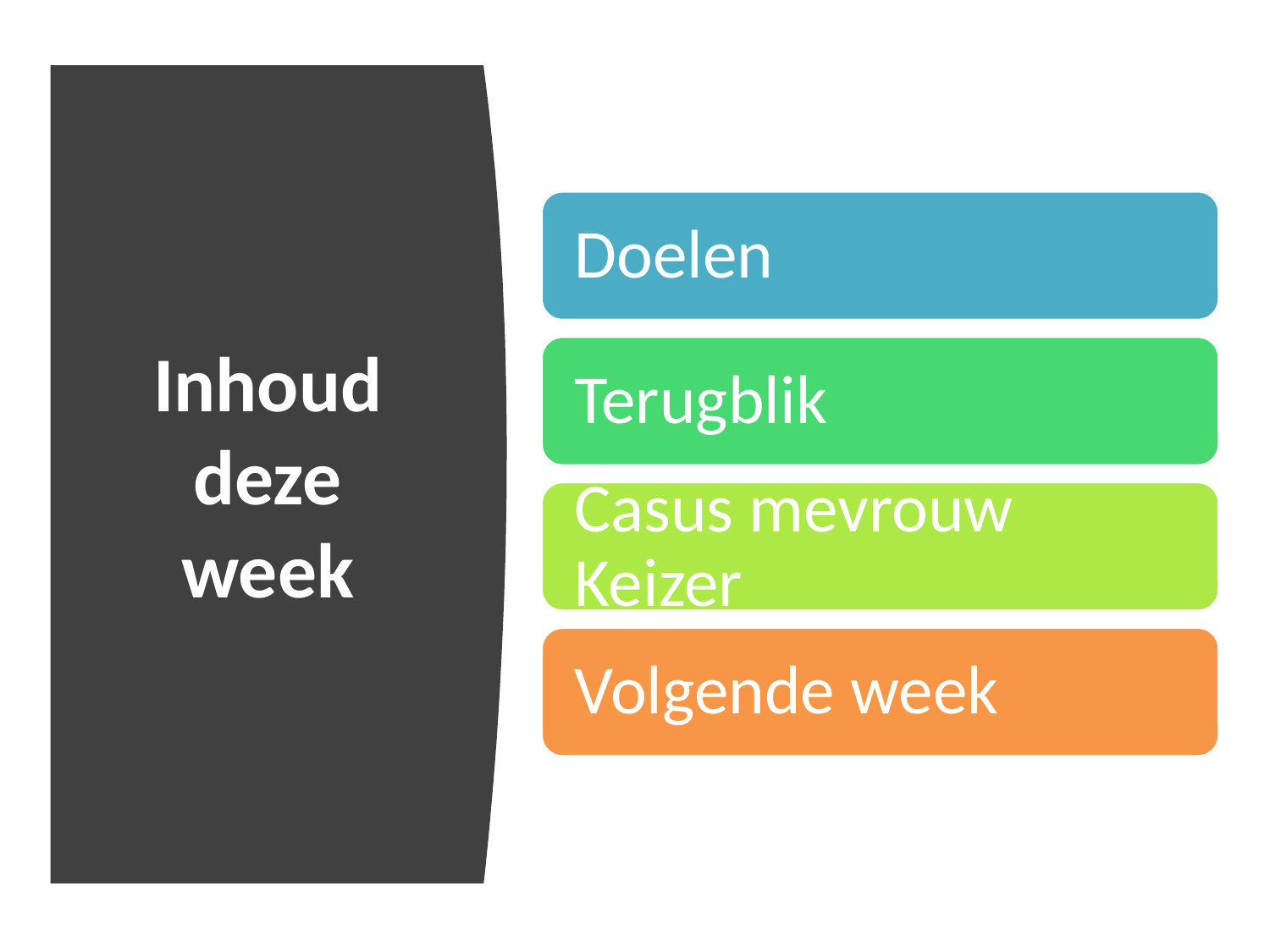

Doelen
Terugblik
Casus mevrouw Keizer
Volgende week

# Inhoud deze week